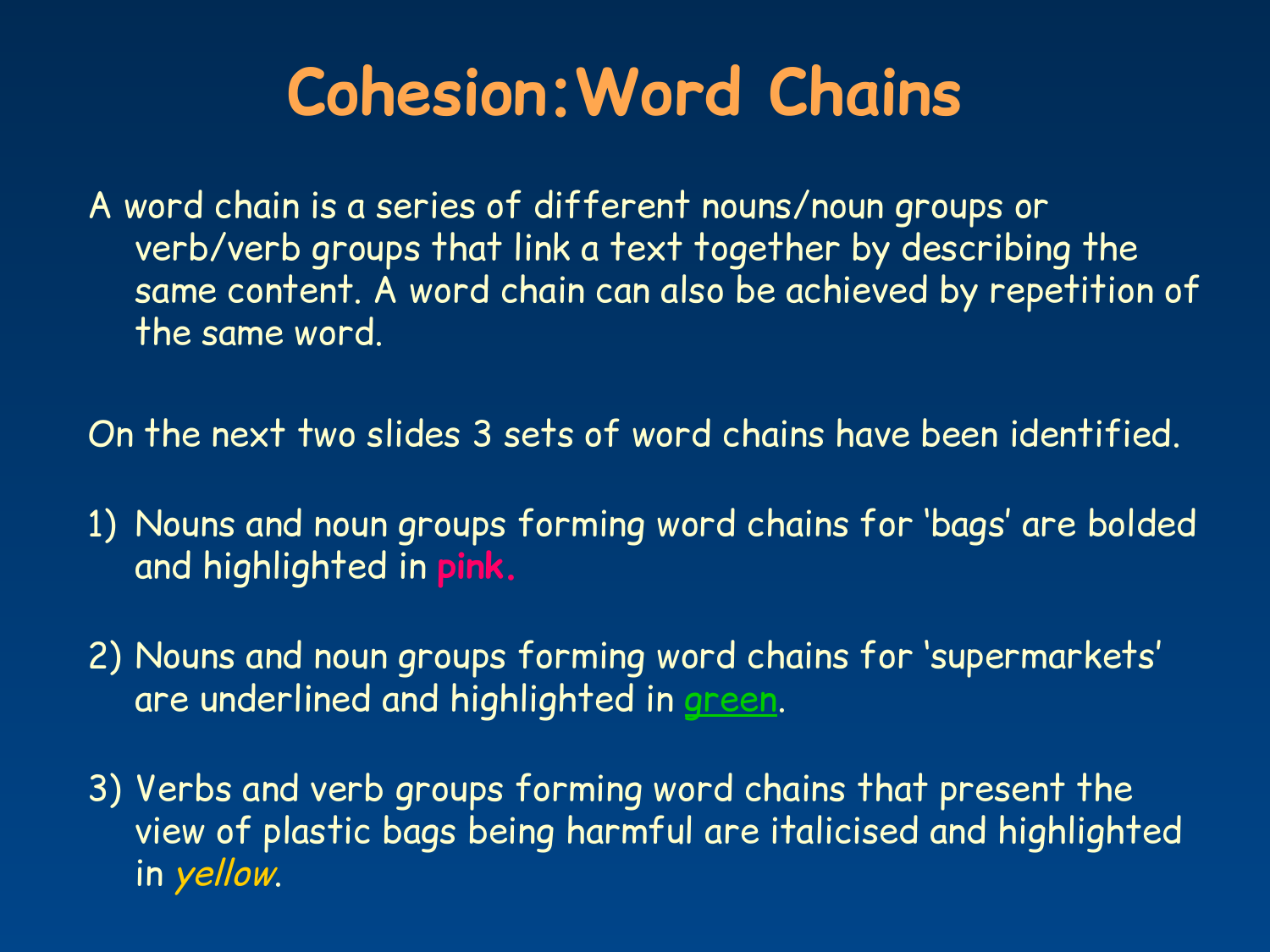

Cohesion:Word Chains
A word chain is a series of different nouns/noun groups or verb/verb groups that link a text together by describing the same content. A word chain can also be achieved by repetition of the same word.

On the next two slides 3 sets of word chains have been identified.

Nouns and noun groups forming word chains for ‘bags’ are bolded and highlighted in pink.

Nouns and noun groups forming word chains for ‘supermarkets’ are underlined and highlighted in green.

Verbs and verb groups forming word chains that present the view of plastic bags being harmful are italicised and highlighted in yellow.